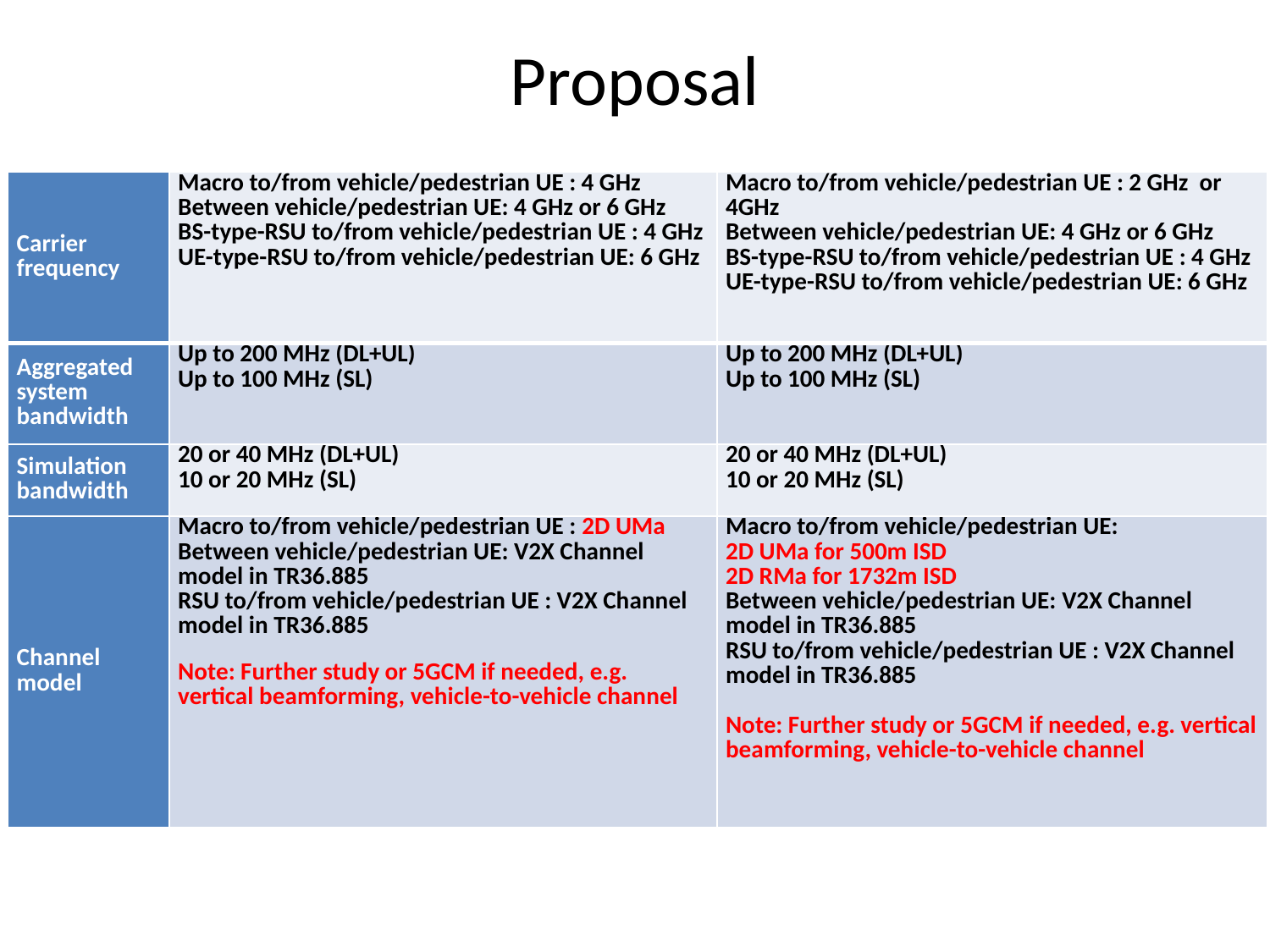

Proposal

| Carrier frequency | Macro to/from vehicle/pedestrian UE : 4 GHz Between vehicle/pedestrian UE: 4 GHz or 6 GHz BS-type-RSU to/from vehicle/pedestrian UE : 4 GHz UE-type-RSU to/from vehicle/pedestrian UE: 6 GHz | Macro to/from vehicle/pedestrian UE : 2 GHz or 4GHz Between vehicle/pedestrian UE: 4 GHz or 6 GHz BS-type-RSU to/from vehicle/pedestrian UE : 4 GHz UE-type-RSU to/from vehicle/pedestrian UE: 6 GHz |
| --- | --- | --- |
| Aggregated system bandwidth | Up to 200 MHz (DL+UL) Up to 100 MHz (SL) | Up to 200 MHz (DL+UL) Up to 100 MHz (SL) |
| Simulation bandwidth | 20 or 40 MHz (DL+UL) 10 or 20 MHz (SL) | 20 or 40 MHz (DL+UL) 10 or 20 MHz (SL) |
| Channel model | Macro to/from vehicle/pedestrian UE : 2D UMa Between vehicle/pedestrian UE: V2X Channel model in TR36.885 RSU to/from vehicle/pedestrian UE : V2X Channel model in TR36.885 Note: Further study or 5GCM if needed, e.g. vertical beamforming, vehicle-to-vehicle channel | Macro to/from vehicle/pedestrian UE: 2D UMa for 500m ISD 2D RMa for 1732m ISD Between vehicle/pedestrian UE: V2X Channel model in TR36.885 RSU to/from vehicle/pedestrian UE : V2X Channel model in TR36.885 Note: Further study or 5GCM if needed, e.g. vertical beamforming, vehicle-to-vehicle channel |